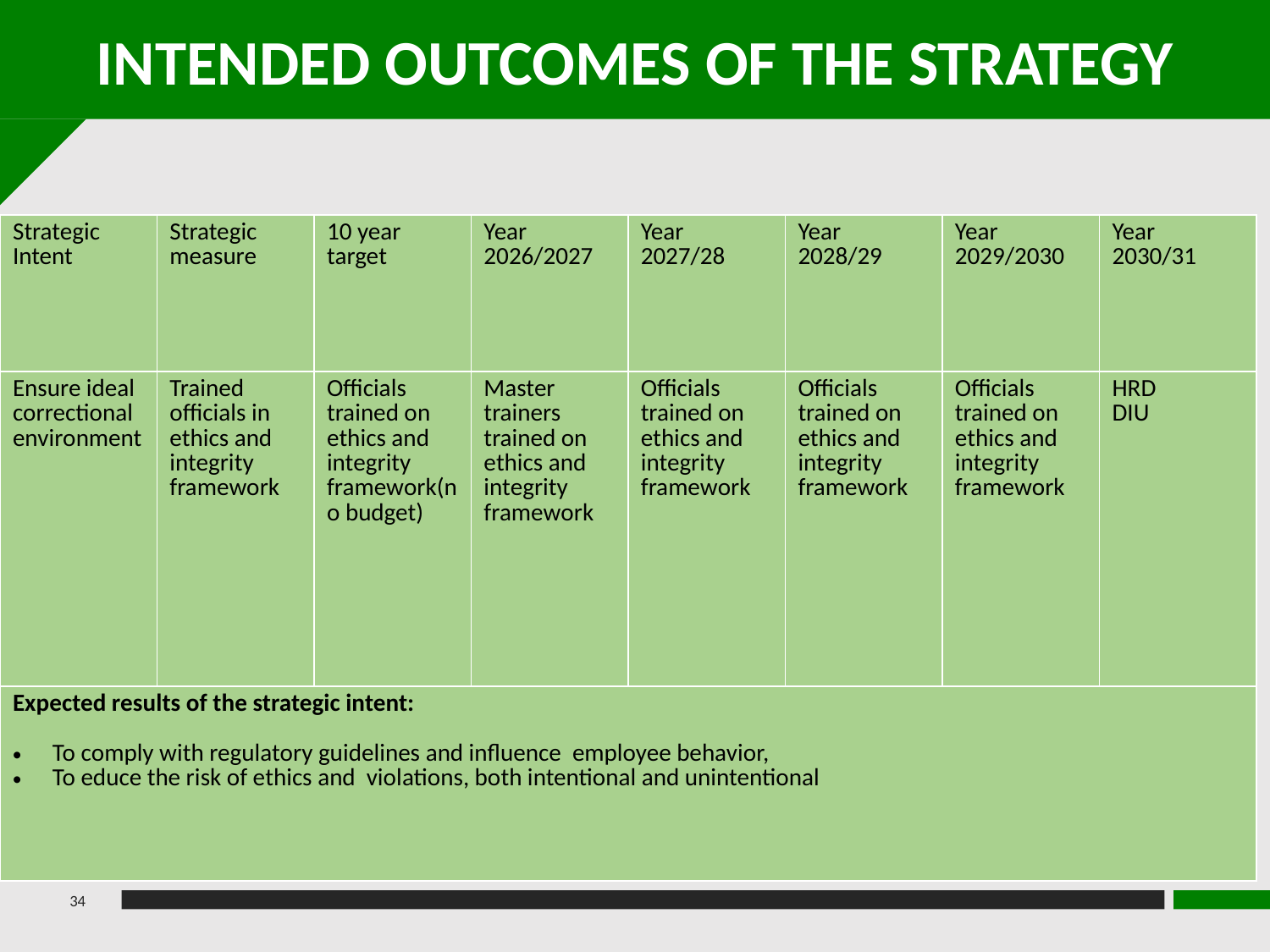

INTENDED OUTCOMES OF THE STRATEGY

| Strategic Intent | Strategic measure | 10 year target | Year 2026/2027 | Year 2027/28 | Year 2028/29 | Year 2029/2030 | Year 2030/31 |
| --- | --- | --- | --- | --- | --- | --- | --- |
| Ensure ideal correctional environment | Trained officials in ethics and integrity framework | Officials trained on ethics and integrity framework(no budget) | Master trainers trained on ethics and integrity framework | Officials trained on ethics and integrity framework | Officials trained on ethics and integrity framework | Officials trained on ethics and integrity framework | HRD DIU |
| Expected results of the strategic intent: To comply with regulatory guidelines and influence employee behavior, To educe the risk of ethics and violations, both intentional and unintentional |  |  |  |  |  |  |  |

34